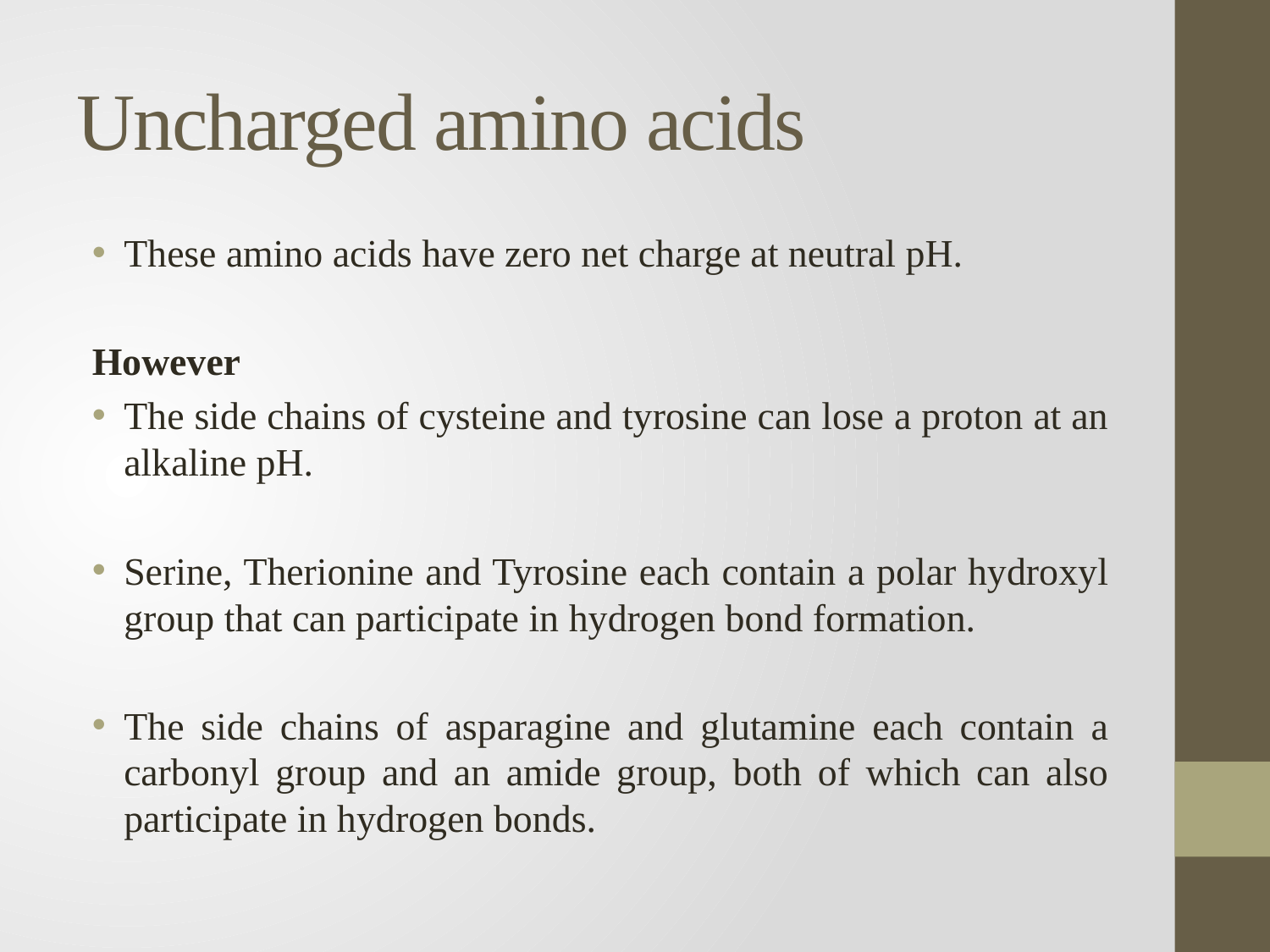

# Uncharged amino acids
These amino acids have zero net charge at neutral pH.

However
The side chains of cysteine and tyrosine can lose a proton at an alkaline pH.

Serine, Therionine and Tyrosine each contain a polar hydroxyl group that can participate in hydrogen bond formation.

The side chains of asparagine and glutamine each contain a carbonyl group and an amide group, both of which can also participate in hydrogen bonds.